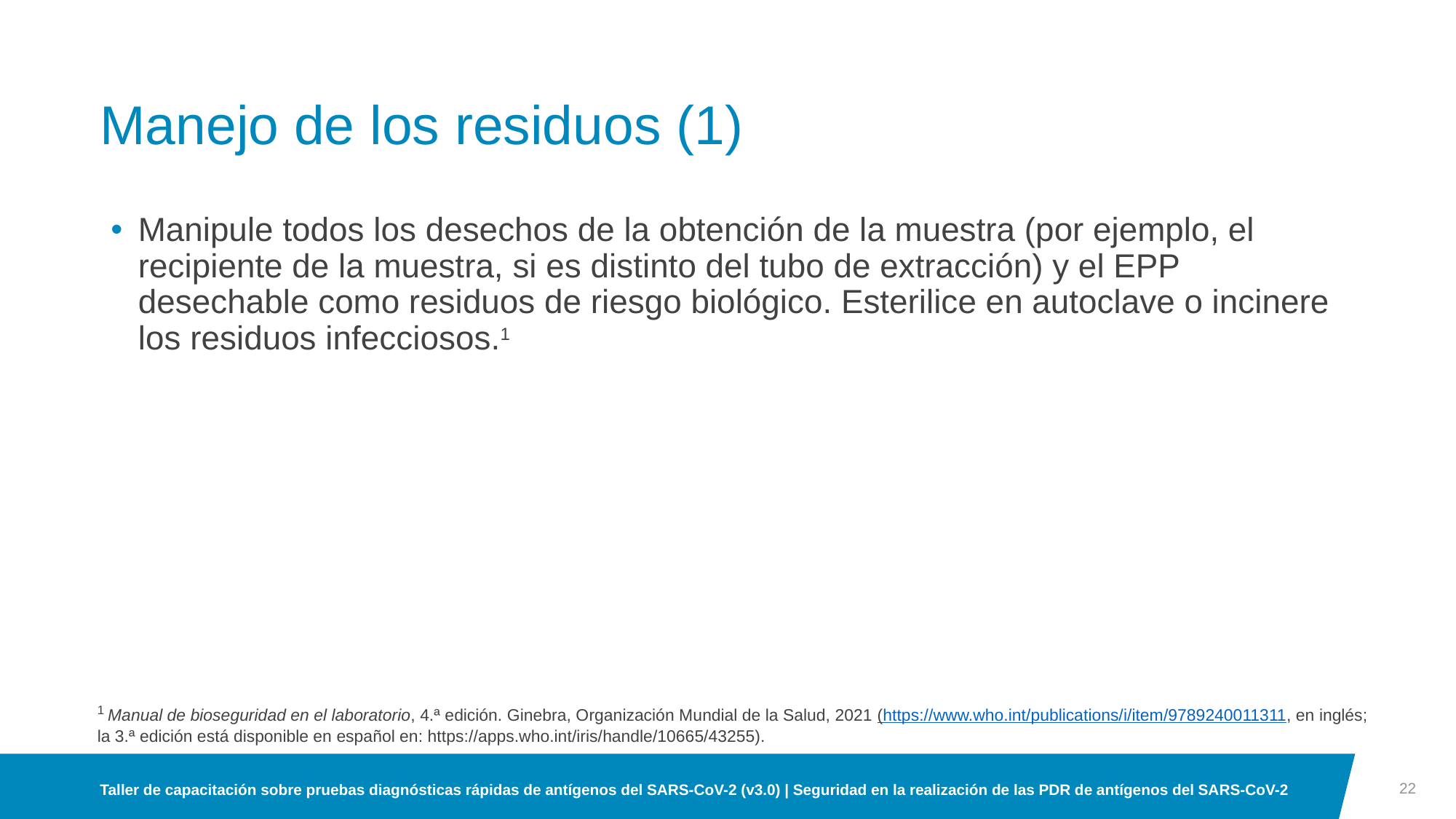

# Manejo de los residuos (1)
Manipule todos los desechos de la obtención de la muestra (por ejemplo, el recipiente de la muestra, si es distinto del tubo de extracción) y el EPP desechable como residuos de riesgo biológico. Esterilice en autoclave o incinere los residuos infecciosos.1

1 Manual de bioseguridad en el laboratorio, 4.ª edición. Ginebra, Organización Mundial de la Salud, 2021 (https://www.who.int/publications/i/item/9789240011311, en inglés; la 3.ª edición está disponible en español en: https://apps.who.int/iris/handle/10665/43255).
22
Taller de capacitación sobre pruebas diagnósticas rápidas de antígenos del SARS-CoV-2 (v3.0) | Seguridad en la realización de las PDR de antígenos del SARS-CoV-2